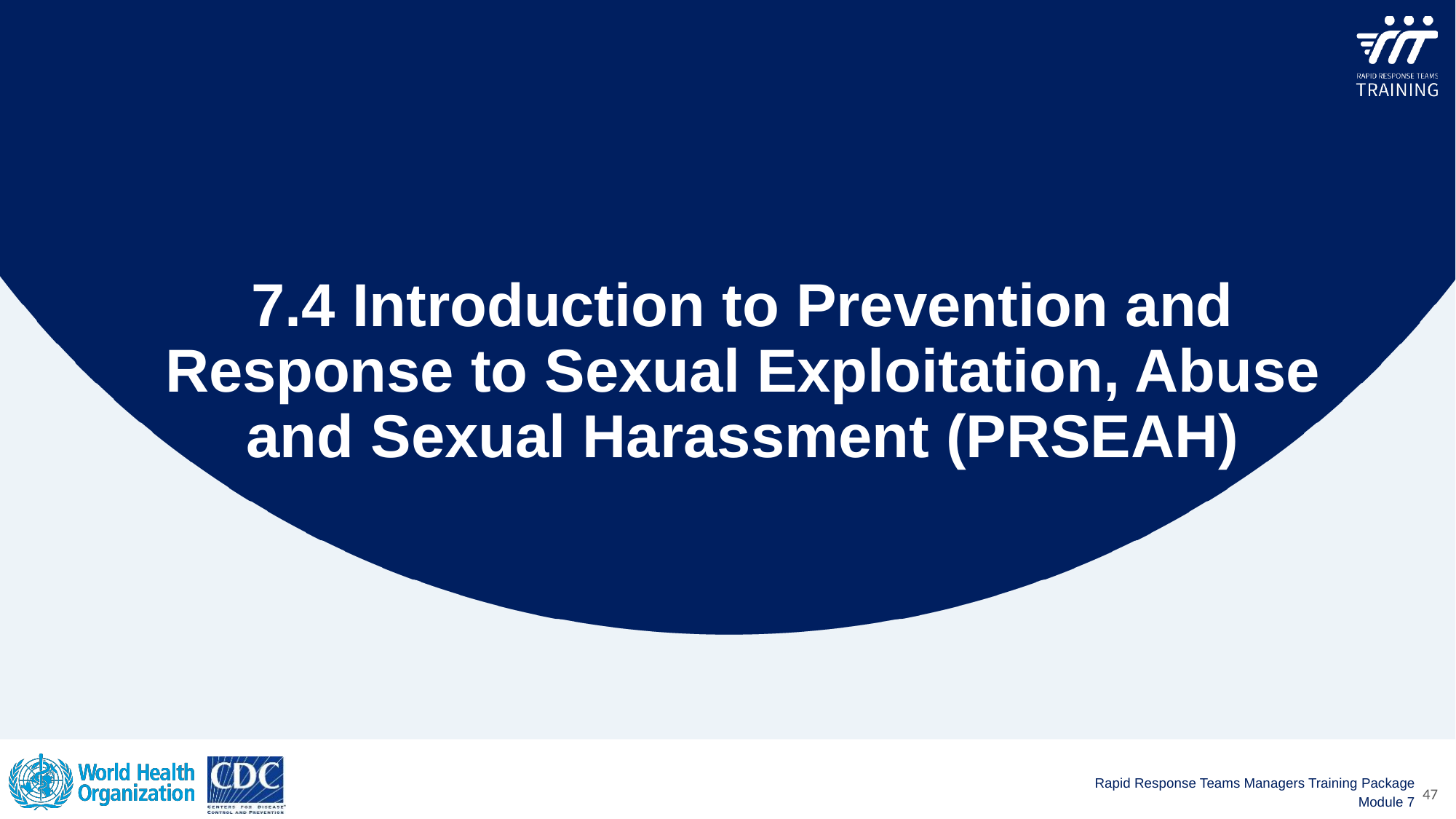

7.4 Introduction to Prevention and Response to Sexual Exploitation, Abuse and Sexual Harassment (PRSEAH)
47